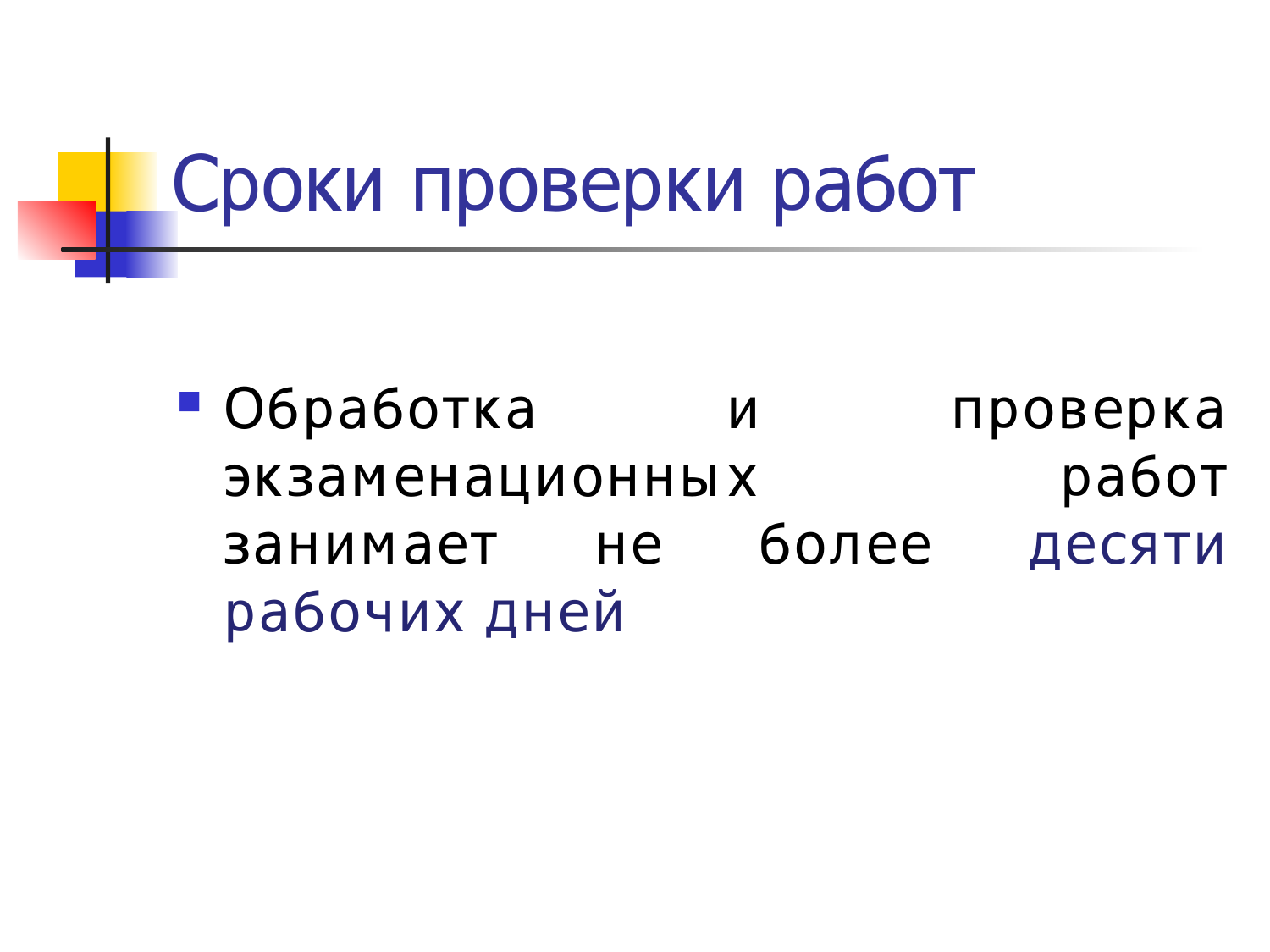

# Сроки проверки работ
Обработка и проверка экзаменационных работ занимает не более десяти рабочих дней